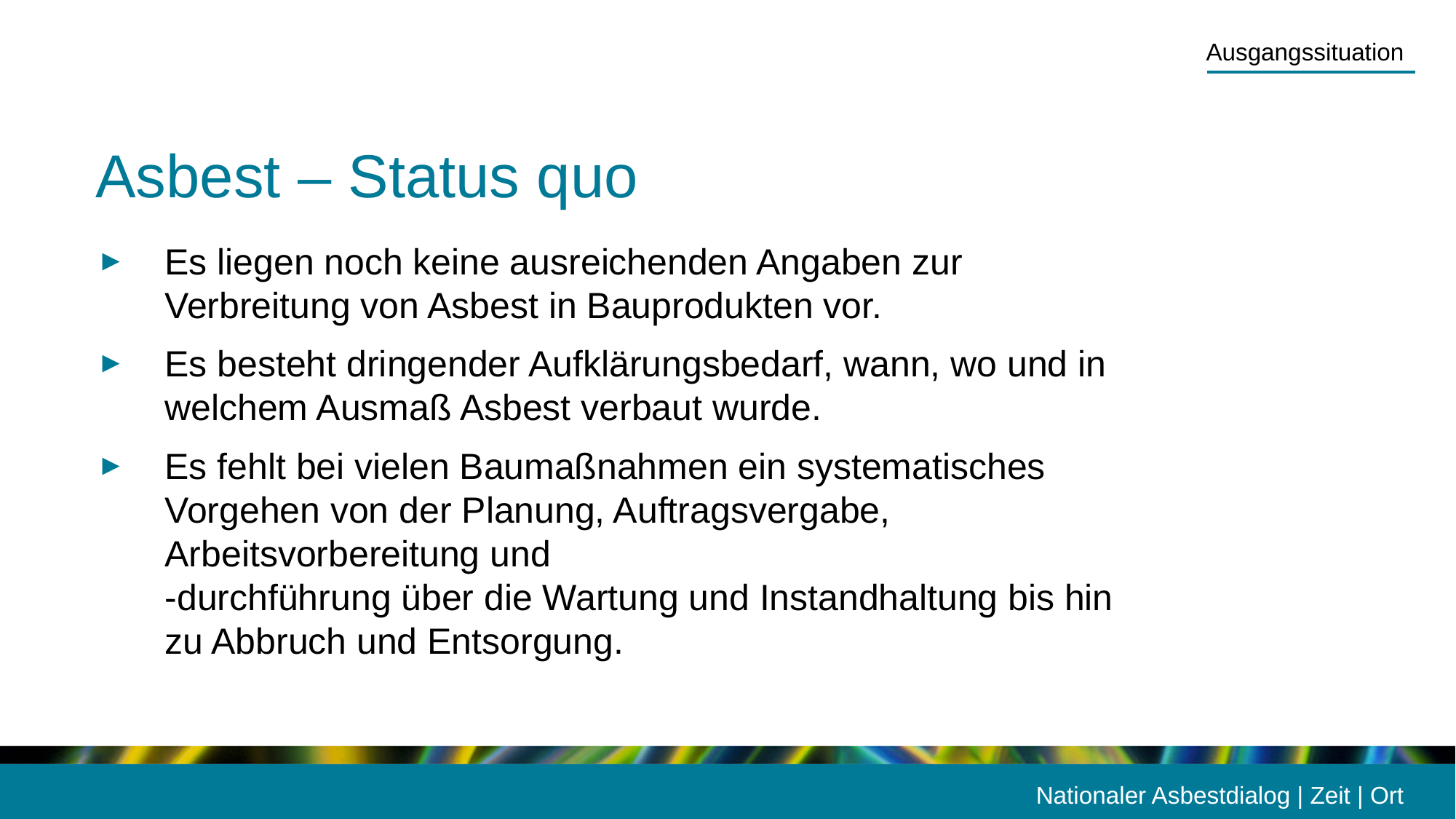

Ausgangssituation
Asbest – Status quo
Es liegen noch keine ausreichenden Angaben zur Verbreitung von Asbest in Bauprodukten vor.
Es besteht dringender Aufklärungsbedarf, wann, wo und in welchem Ausmaß Asbest verbaut wurde.
Es fehlt bei vielen Baumaßnahmen ein systematisches Vorgehen von der Planung, Auftragsvergabe, Arbeitsvorbereitung und
-durchführung über die Wartung und Instandhaltung bis hin zu Abbruch und Entsorgung.
Nationaler Asbestdialog | Zeit | Ort